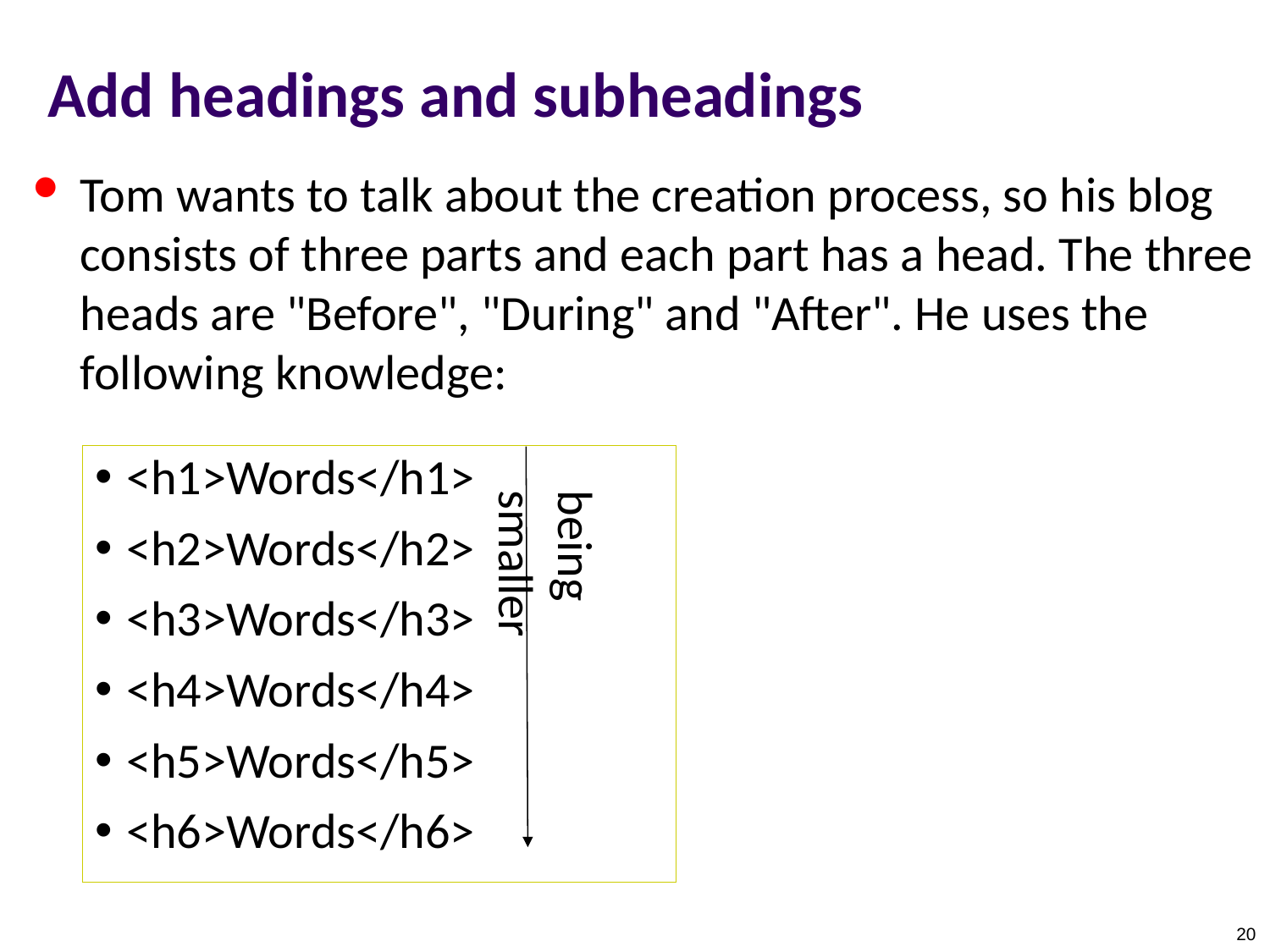

# Add headings and subheadings
Tom wants to talk about the creation process, so his blog consists of three parts and each part has a head. The three heads are "Before", "During" and "After". He uses the following knowledge:
<h1>Words</h1>
<h2>Words</h2>
<h3>Words</h3>
<h4>Words</h4>
<h5>Words</h5>
<h6>Words</h6>

being smaller
20